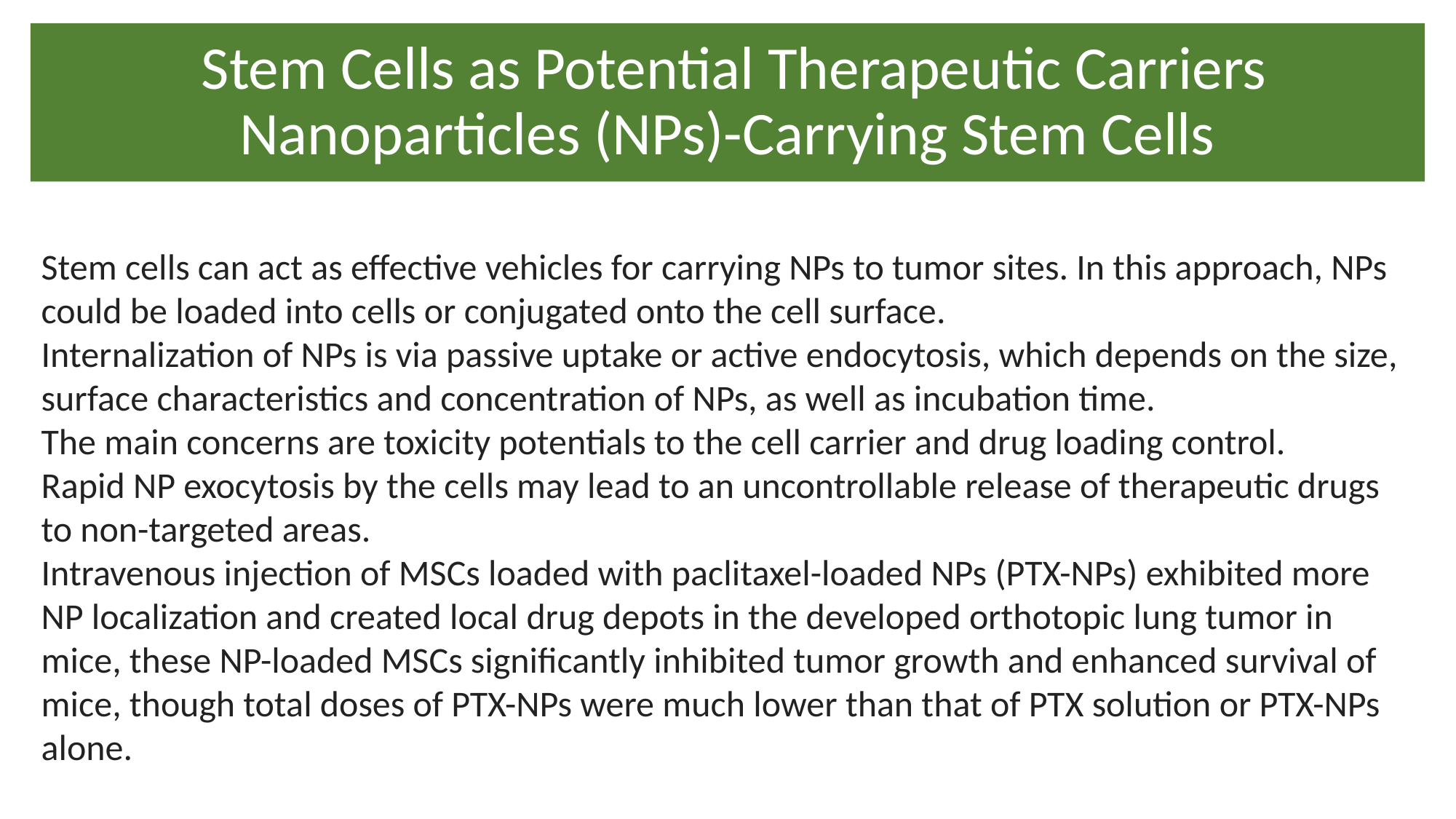

# Stem Cells as Potential Therapeutic Carriers Nanoparticles (NPs)-Carrying Stem Cells
Stem cells can act as effective vehicles for carrying NPs to tumor sites. In this approach, NPs could be loaded into cells or conjugated onto the cell surface.
Internalization of NPs is via passive uptake or active endocytosis, which depends on the size, surface characteristics and concentration of NPs, as well as incubation time.
The main concerns are toxicity potentials to the cell carrier and drug loading control.
Rapid NP exocytosis by the cells may lead to an uncontrollable release of therapeutic drugs to non-targeted areas.
Intravenous injection of MSCs loaded with paclitaxel-loaded NPs (PTX-NPs) exhibited more NP localization and created local drug depots in the developed orthotopic lung tumor in mice, these NP-loaded MSCs significantly inhibited tumor growth and enhanced survival of mice, though total doses of PTX-NPs were much lower than that of PTX solution or PTX-NPs alone.